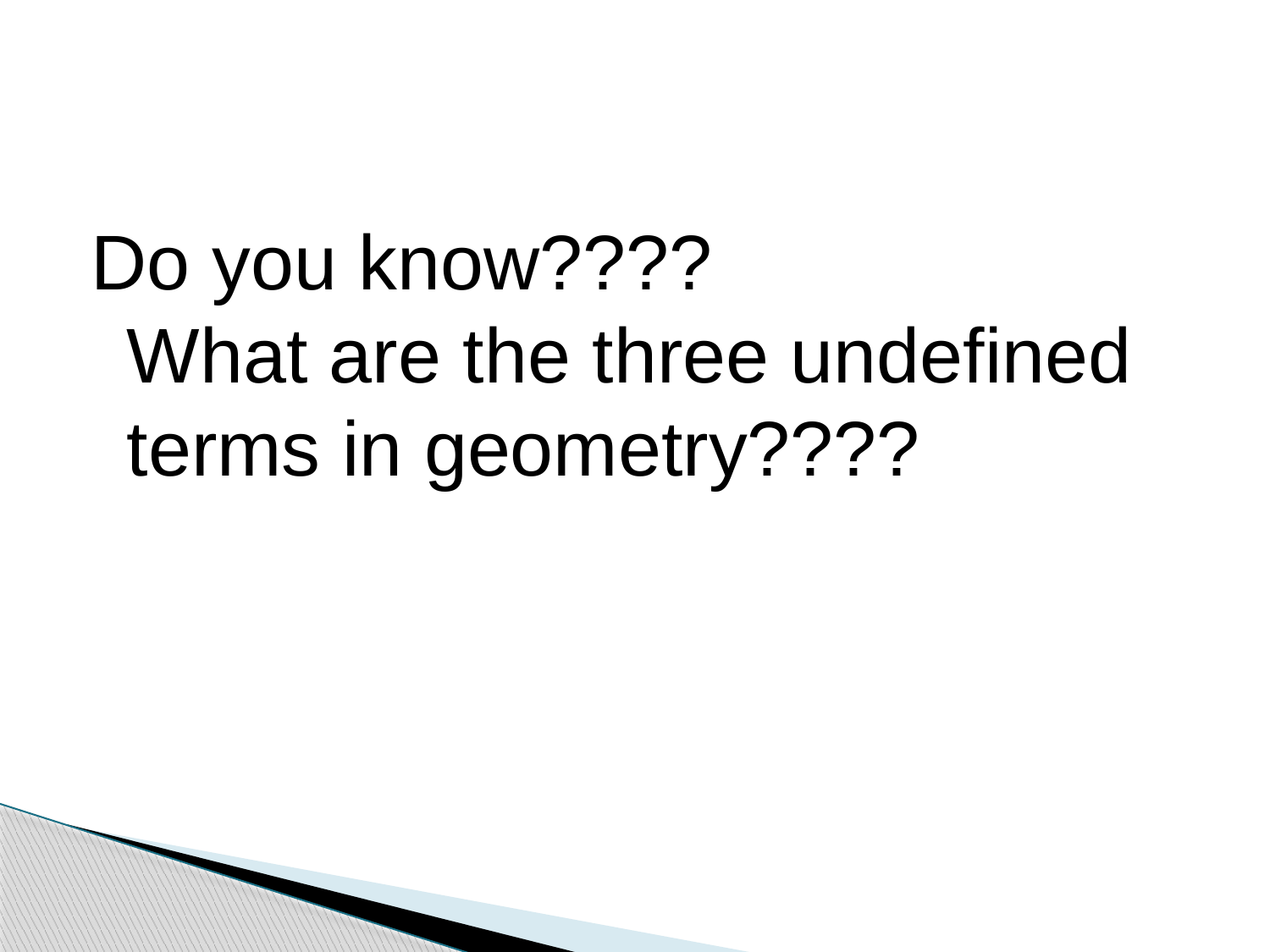

#
Do you know????
What are the three undefined terms in geometry????